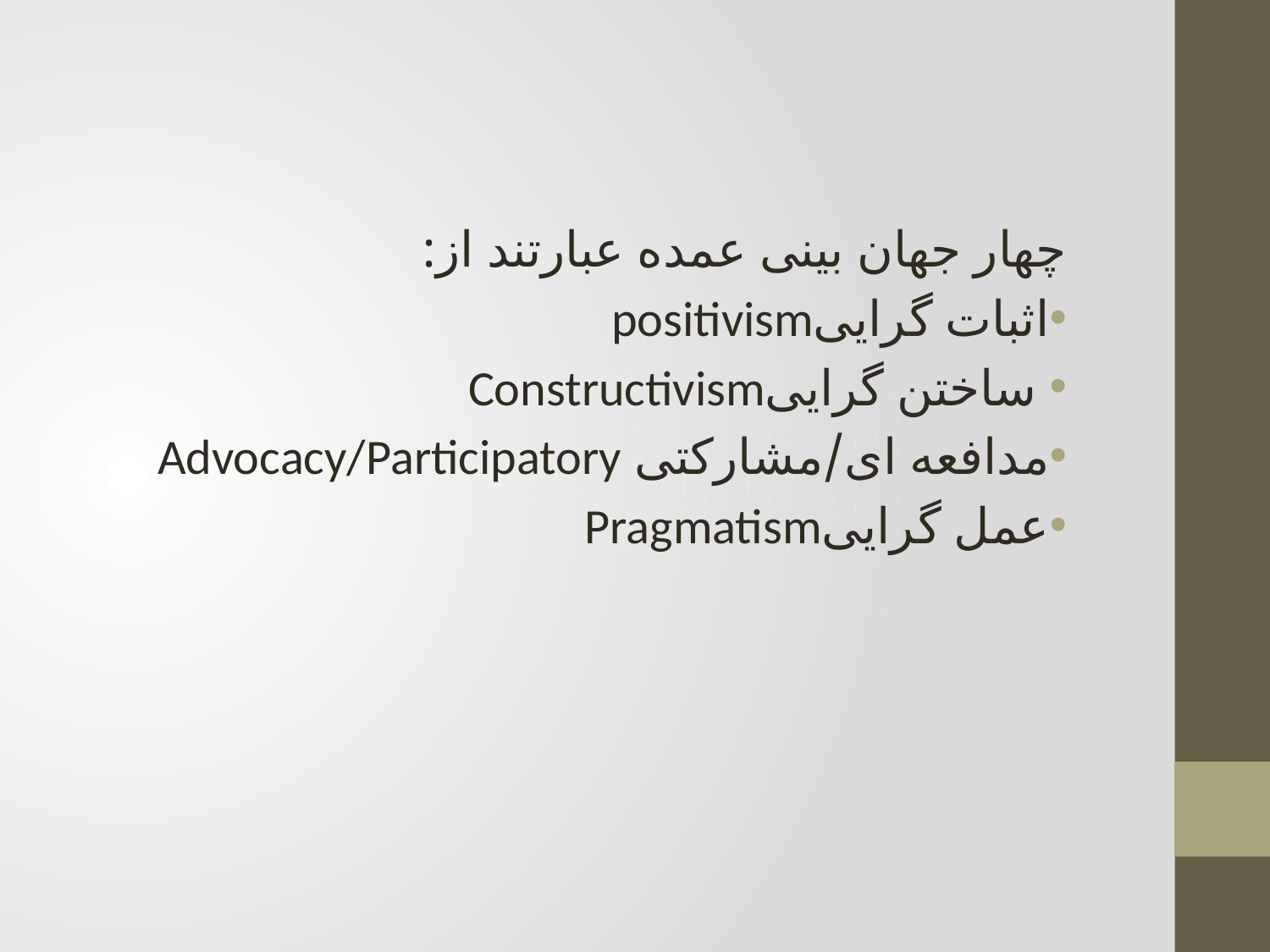

چهار جهان بینی عمده عبارتند از:
اثبات گراییpositivism
 ساختن گراییConstructivism
مدافعه ای/مشارکتی Advocacy/Participatory
عمل گراییPragmatism